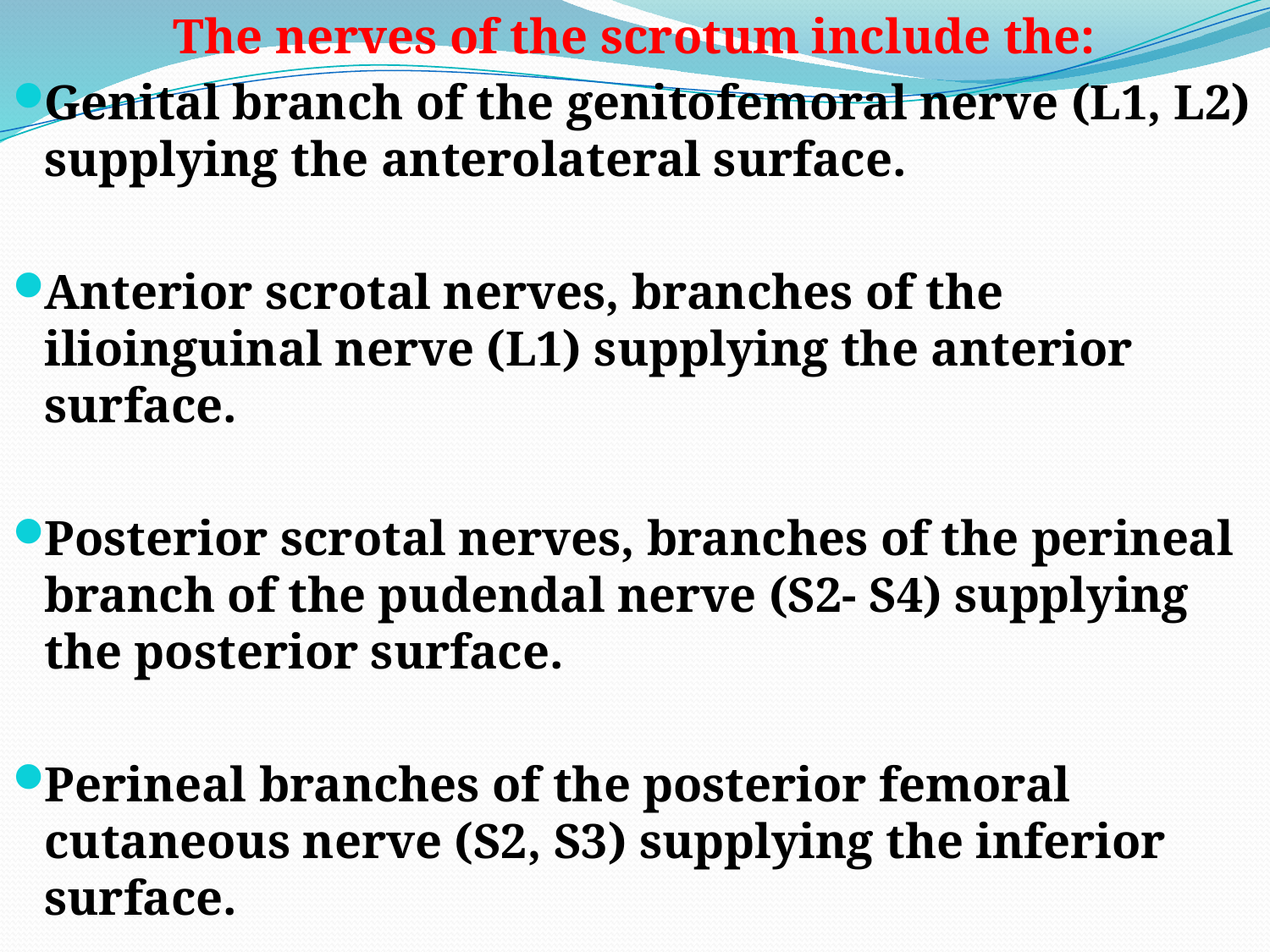

The nerves of the scrotum include the:
Genital branch of the genitofemoral nerve (L1, L2) supplying the anterolateral surface.

Anterior scrotal nerves, branches of the ilioinguinal nerve (L1) supplying the anterior surface.

Posterior scrotal nerves, branches of the perineal branch of the pudendal nerve (S2- S4) supplying the posterior surface.

Perineal branches of the posterior femoral cutaneous nerve (S2, S3) supplying the inferior surface.